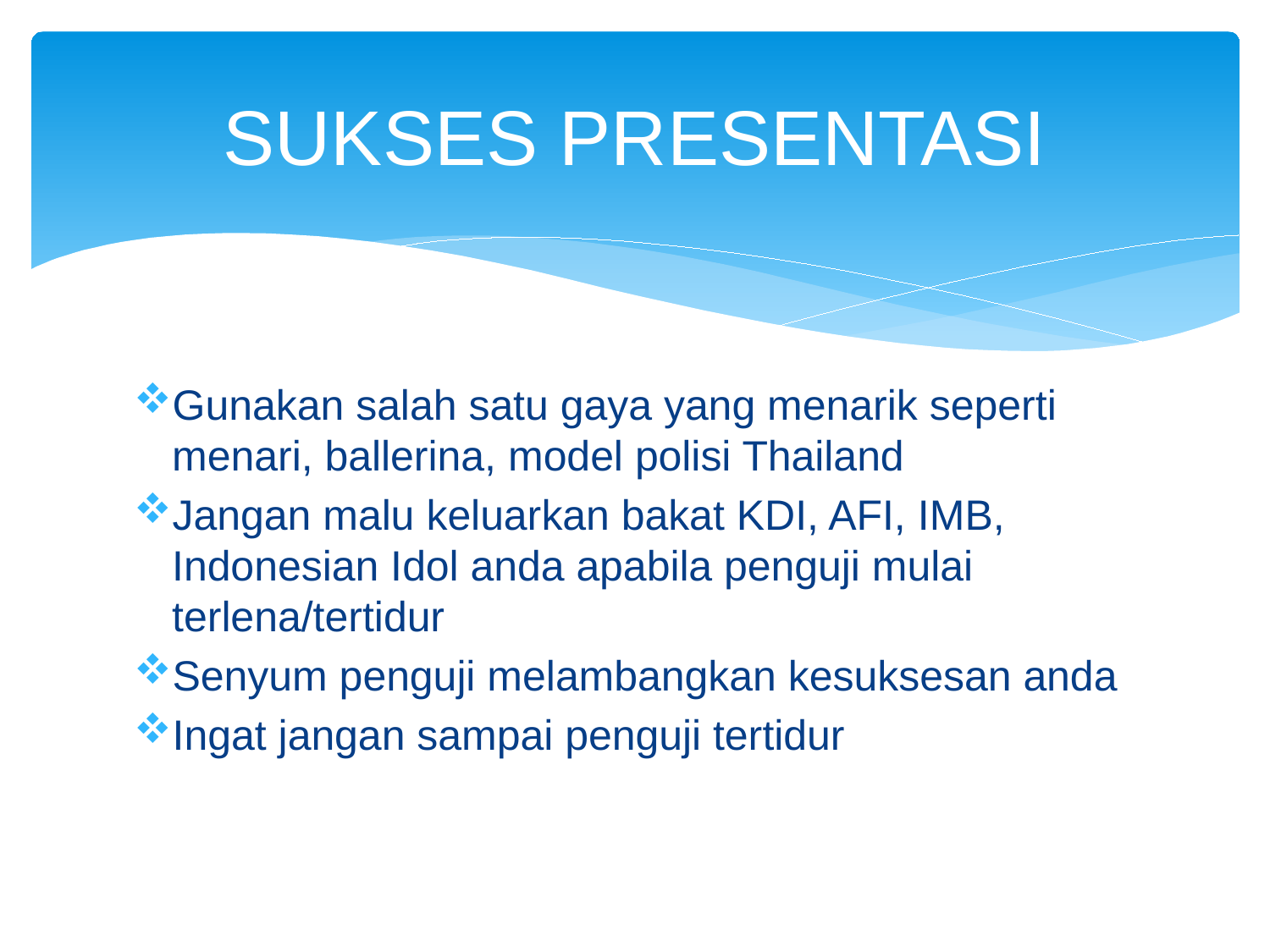

# SUKSES PRESENTASI
Gunakan salah satu gaya yang menarik seperti menari, ballerina, model polisi Thailand
Jangan malu keluarkan bakat KDI, AFI, IMB, Indonesian Idol anda apabila penguji mulai terlena/tertidur
Senyum penguji melambangkan kesuksesan anda
Ingat jangan sampai penguji tertidur